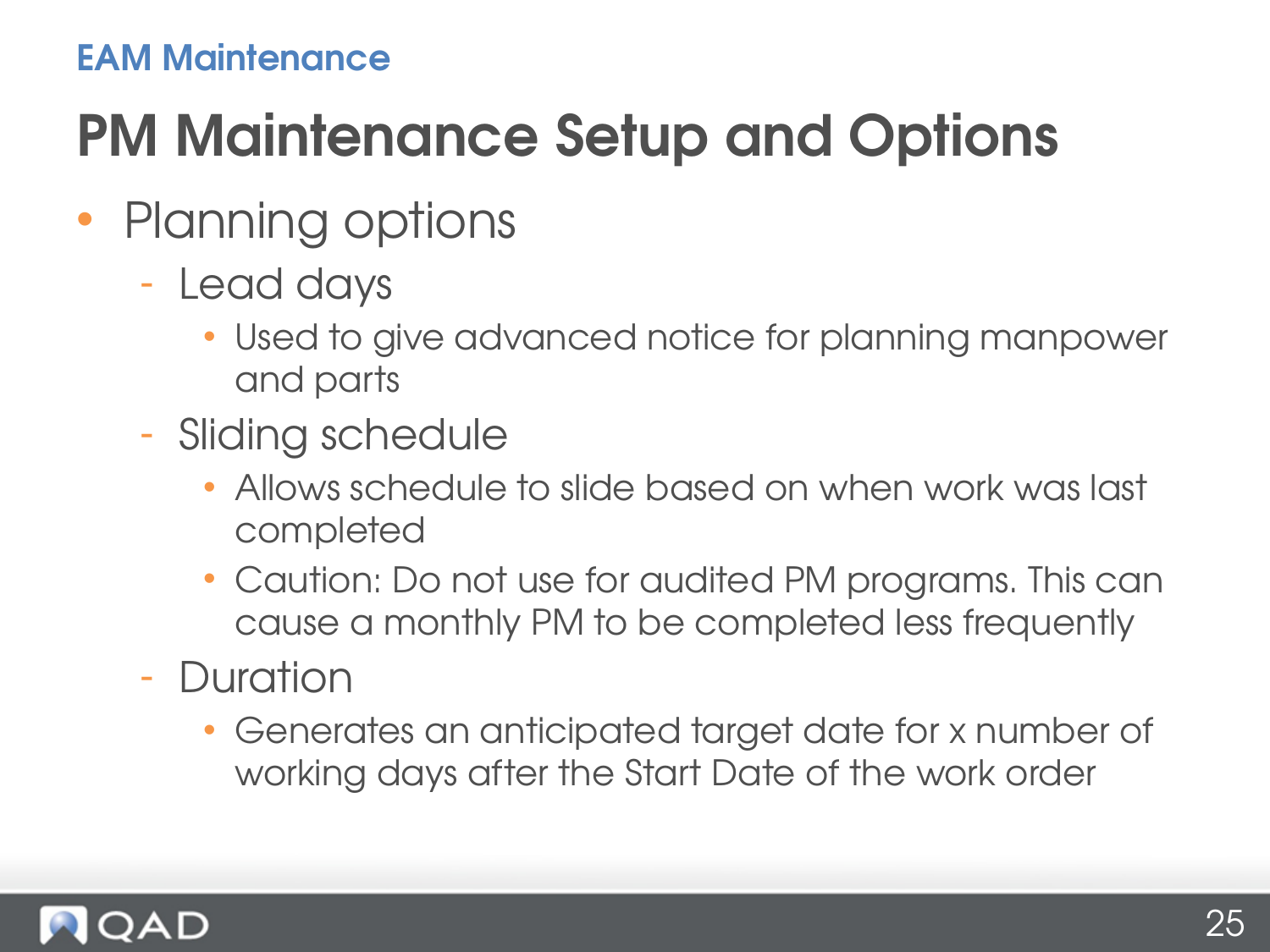

EAM Maintenance
# PM Maintenance Setup and Options
Planning options
Lead days
Used to give advanced notice for planning manpower and parts
Sliding schedule
Allows schedule to slide based on when work was last completed
Caution: Do not use for audited PM programs. This can cause a monthly PM to be completed less frequently
Duration
Generates an anticipated target date for x number of working days after the Start Date of the work order
25